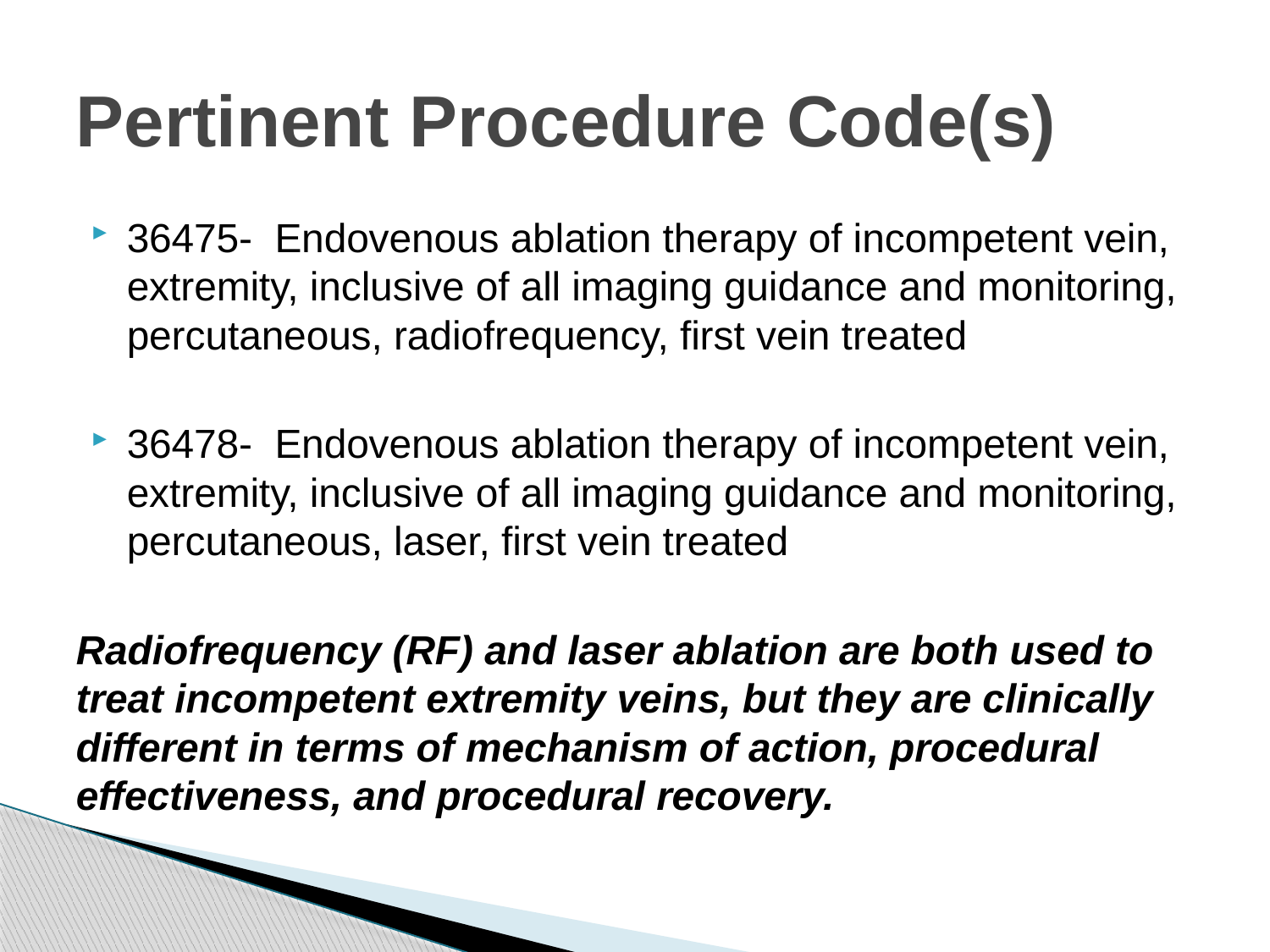

# Pertinent Procedure Code(s)
36475-  Endovenous ablation therapy of incompetent vein, extremity, inclusive of all imaging guidance and monitoring, percutaneous, radiofrequency, first vein treated

36478-  Endovenous ablation therapy of incompetent vein, extremity, inclusive of all imaging guidance and monitoring, percutaneous, laser, first vein treated

Radiofrequency (RF) and laser ablation are both used to treat incompetent extremity veins, but they are clinically different in terms of mechanism of action, procedural effectiveness, and procedural recovery.